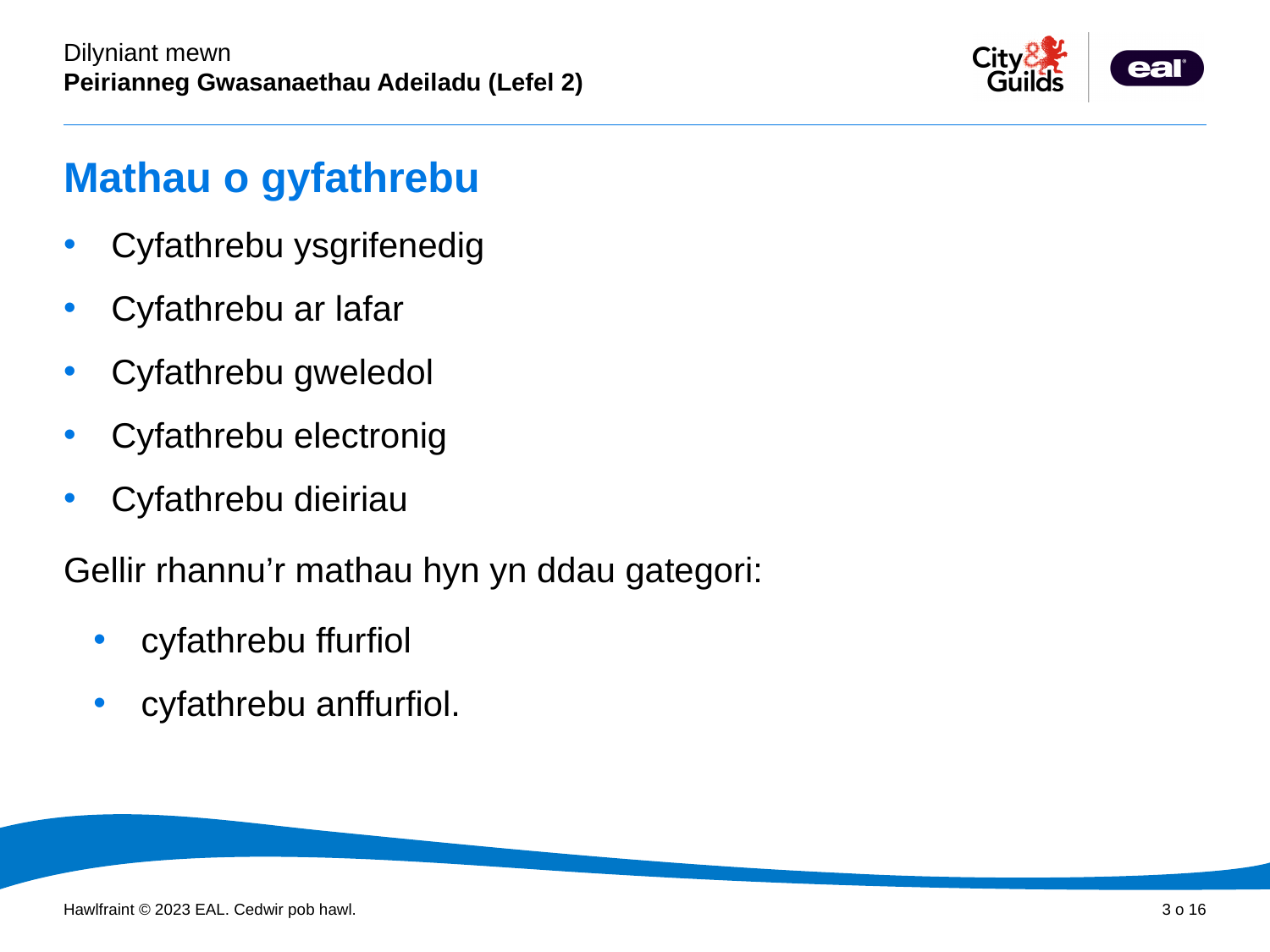

# Mathau o gyfathrebu
Cyfathrebu ysgrifenedig
Cyfathrebu ar lafar
Cyfathrebu gweledol
Cyfathrebu electronig
Cyfathrebu dieiriau
Gellir rhannu’r mathau hyn yn ddau gategori:
cyfathrebu ffurfiol
cyfathrebu anffurfiol.